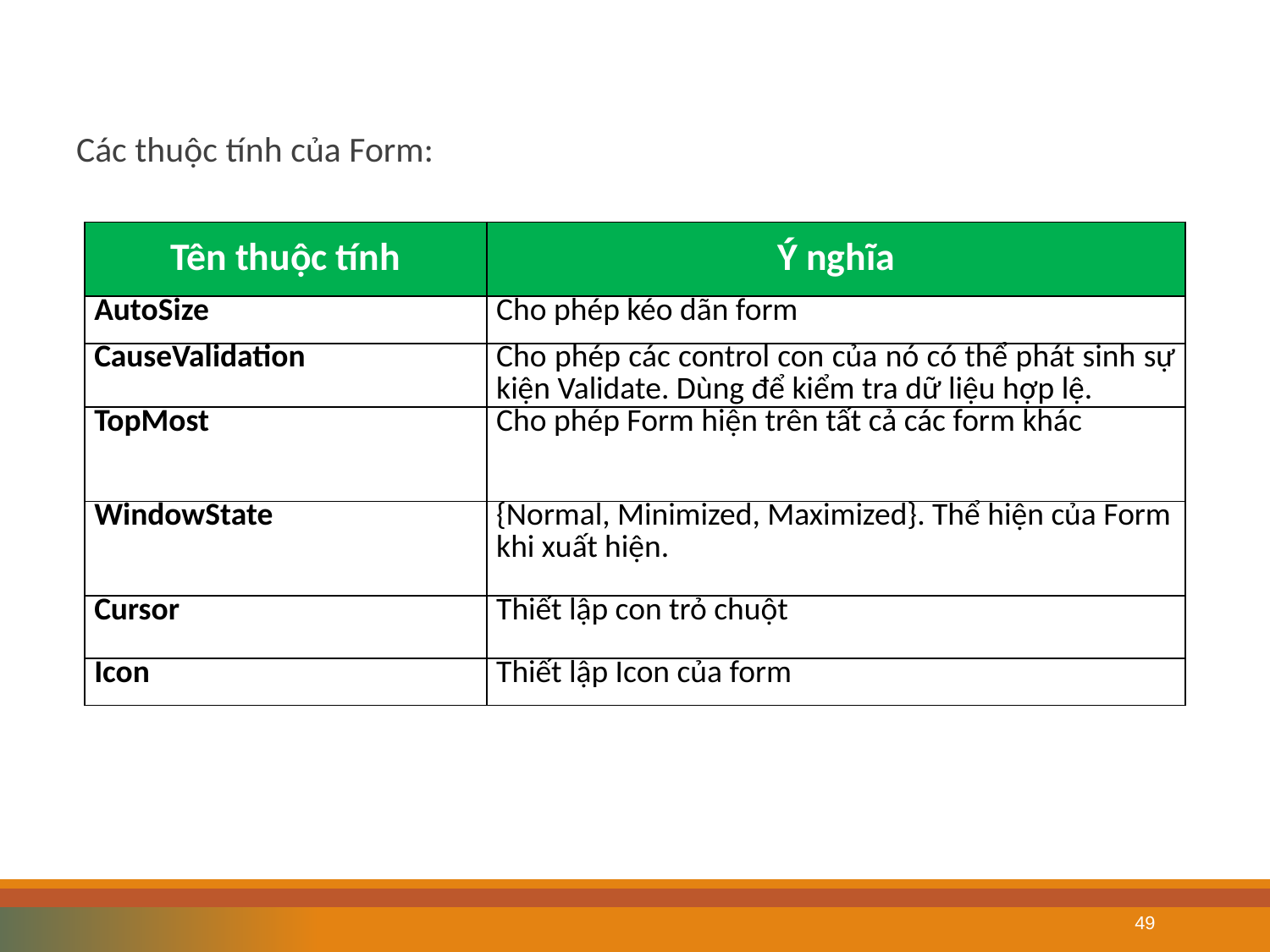

#
Các thuộc tính của Form:
| Tên thuộc tính | Ý nghĩa |
| --- | --- |
| AutoSize | Cho phép kéo dãn form |
| CauseValidation | Cho phép các control con của nó có thể phát sinh sự kiện Validate. Dùng để kiểm tra dữ liệu hợp lệ. |
| TopMost | Cho phép Form hiện trên tất cả các form khác |
| WindowState | {Normal, Minimized, Maximized}. Thể hiện của Form khi xuất hiện. |
| Cursor | Thiết lập con trỏ chuột |
| Icon | Thiết lập Icon của form |

49